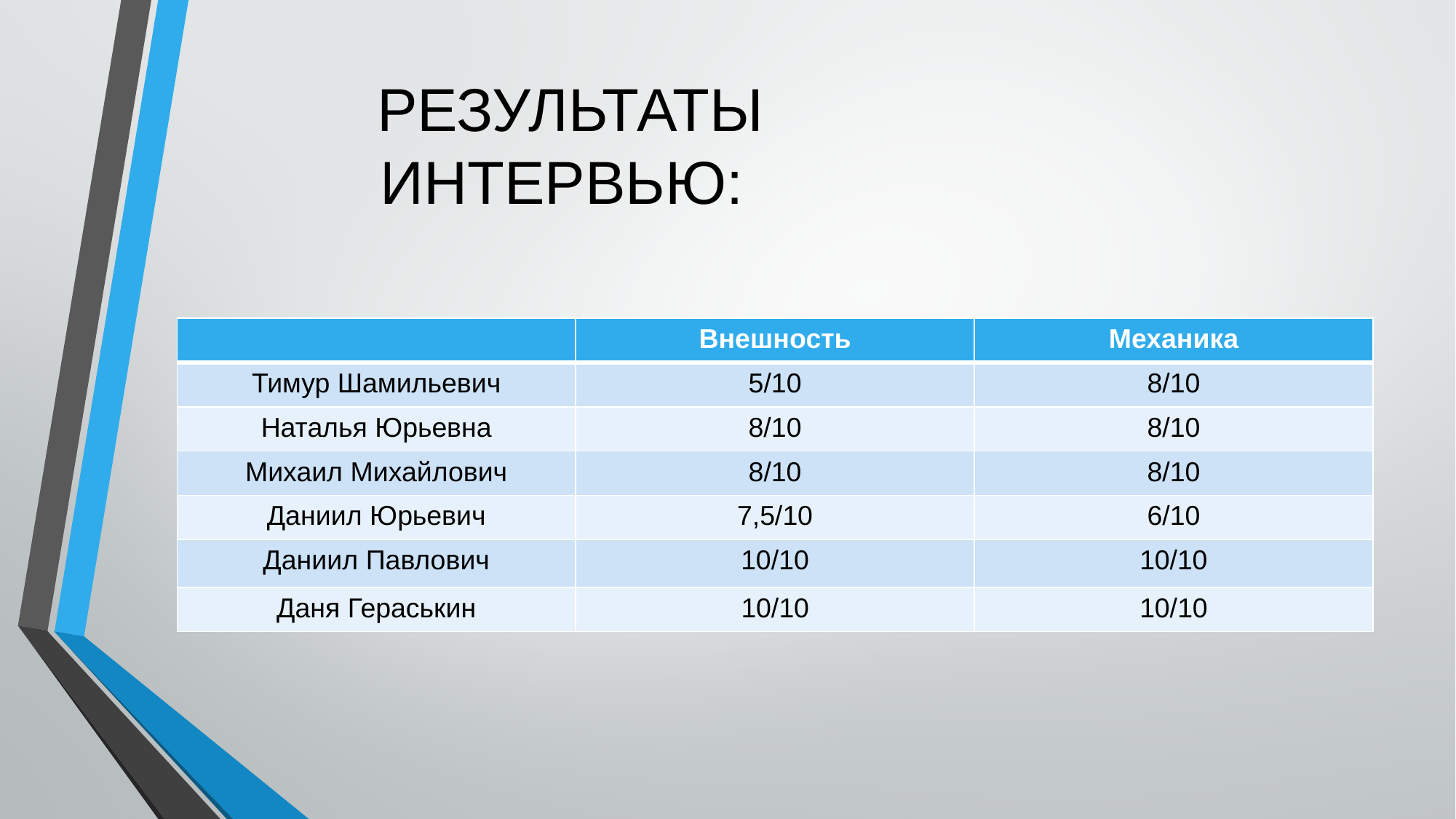

# РЕЗУЛЬТАТЫ ИНТЕРВЬЮ:
|  | Внешность | Механика |
| --- | --- | --- |
| Тимур Шамильевич | 5/10 | 8/10 |
| Наталья Юрьевна | 8/10 | 8/10 |
| Михаил Михайлович | 8/10 | 8/10 |
| Даниил Юрьевич | 7,5/10 | 6/10 |
| Даниил Павлович | 10/10 | 10/10 |
| Даня Гераськин | 10/10 | 10/10 |